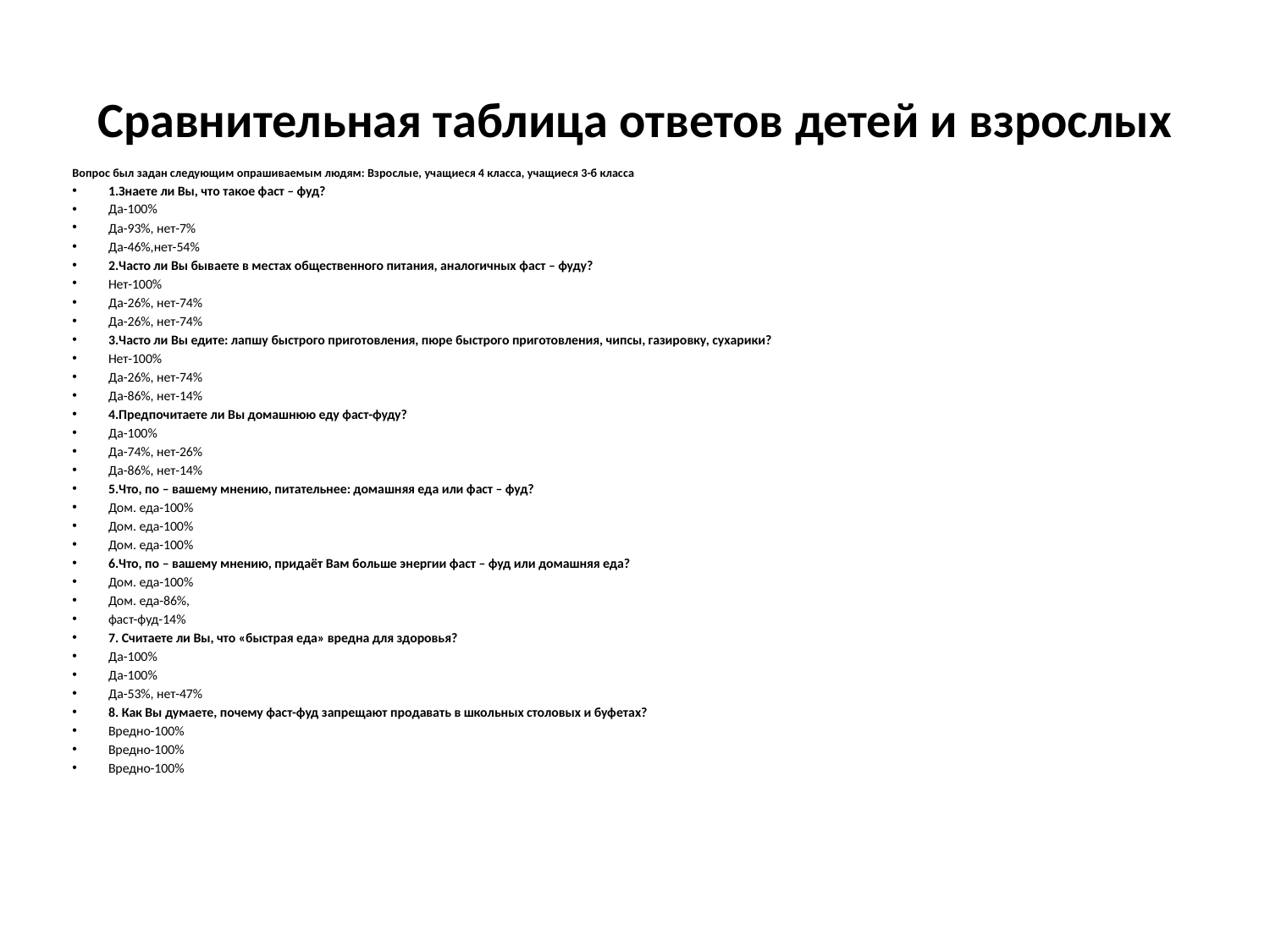

# Сравнительная таблица ответов детей и взрослых
Вопрос был задан следующим опрашиваемым людям: Взрослые, учащиеся 4 класса, учащиеся 3-б класса
1.Знаете ли Вы, что такое фаст – фуд?
Да-100%
Да-93%, нет-7%
Да-46%,нет-54%
2.Часто ли Вы бываете в местах общественного питания, аналогичных фаст – фуду?
Нет-100%
Да-26%, нет-74%
Да-26%, нет-74%
3.Часто ли Вы едите: лапшу быстрого приготовления, пюре быстрого приготовления, чипсы, газировку, сухарики?
Нет-100%
Да-26%, нет-74%
Да-86%, нет-14%
4.Предпочитаете ли Вы домашнюю еду фаст-фуду?
Да-100%
Да-74%, нет-26%
Да-86%, нет-14%
5.Что, по – вашему мнению, питательнее: домашняя еда или фаст – фуд?
Дом. еда-100%
Дом. еда-100%
Дом. еда-100%
6.Что, по – вашему мнению, придаёт Вам больше энергии фаст – фуд или домашняя еда?
Дом. еда-100%
Дом. еда-86%,
фаст-фуд-14%
7. Считаете ли Вы, что «быстрая еда» вредна для здоровья?
Да-100%
Да-100%
Да-53%, нет-47%
8. Как Вы думаете, почему фаст-фуд запрещают продавать в школьных столовых и буфетах?
Вредно-100%
Вредно-100%
Вредно-100%